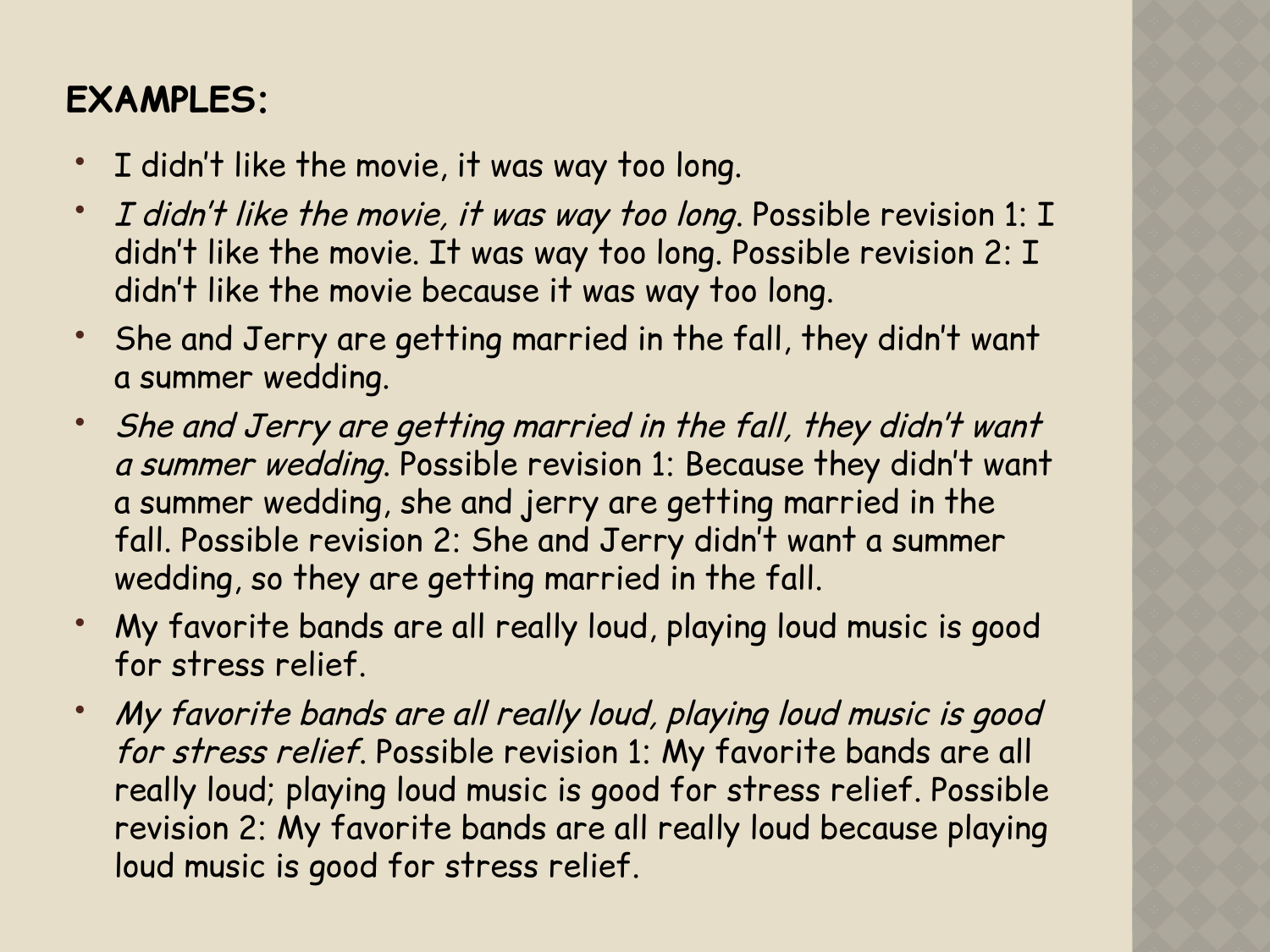

# Examples:
I didn’t like the movie, it was way too long.
I didn’t like the movie, it was way too long. Possible revision 1: I didn’t like the movie. It was way too long. Possible revision 2: I didn’t like the movie because it was way too long.
She and Jerry are getting married in the fall, they didn’t want a summer wedding.
She and Jerry are getting married in the fall, they didn’t want a summer wedding. Possible revision 1: Because they didn’t want a summer wedding, she and jerry are getting married in the fall. Possible revision 2: She and Jerry didn’t want a summer wedding, so they are getting married in the fall.
My favorite bands are all really loud, playing loud music is good for stress relief.
My favorite bands are all really loud, playing loud music is good for stress relief. Possible revision 1: My favorite bands are all really loud; playing loud music is good for stress relief. Possible revision 2: My favorite bands are all really loud because playing loud music is good for stress relief.